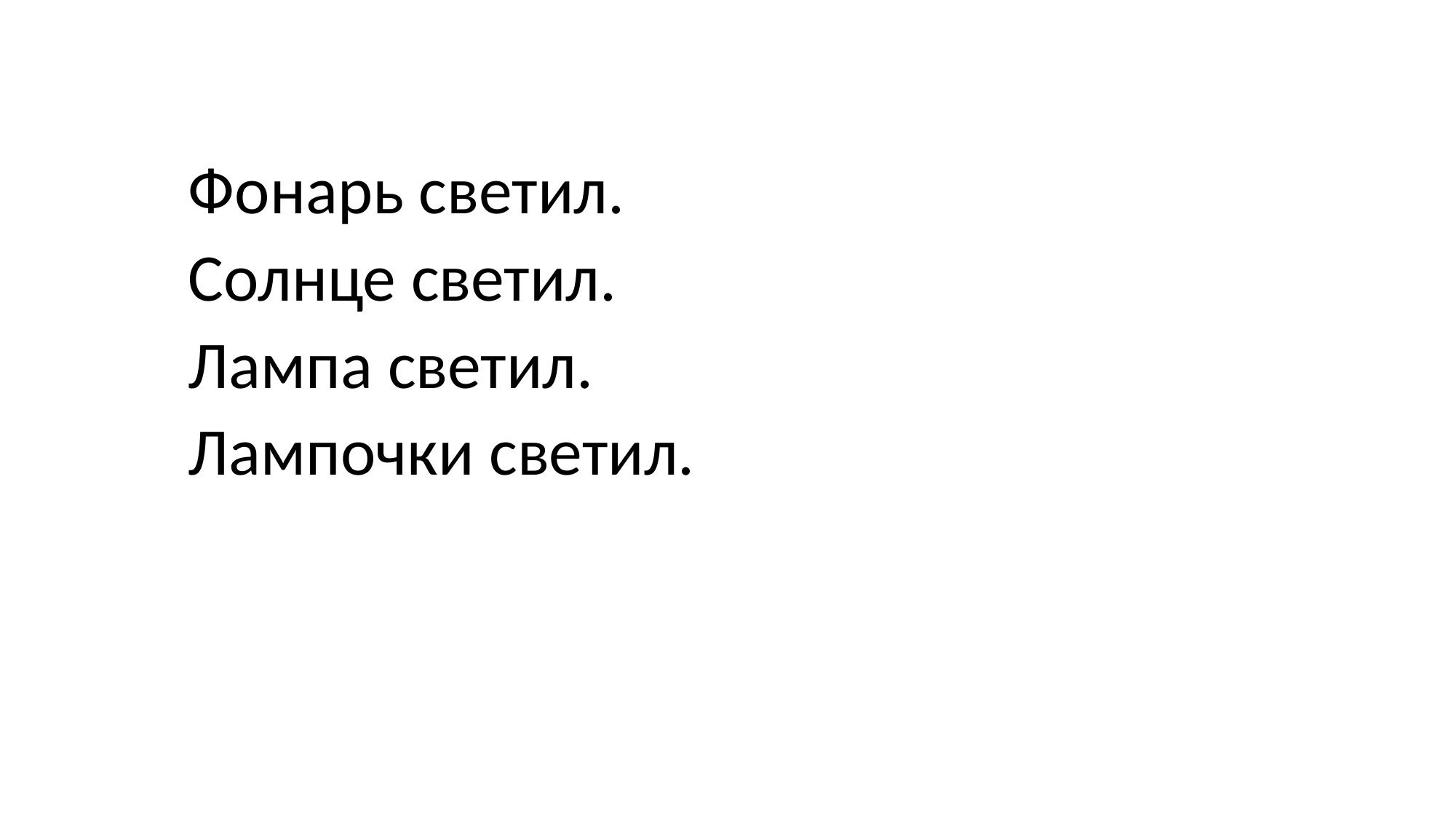

Фонарь светил.
Солнце светил.
Лампа светил.
Лампочки светил.